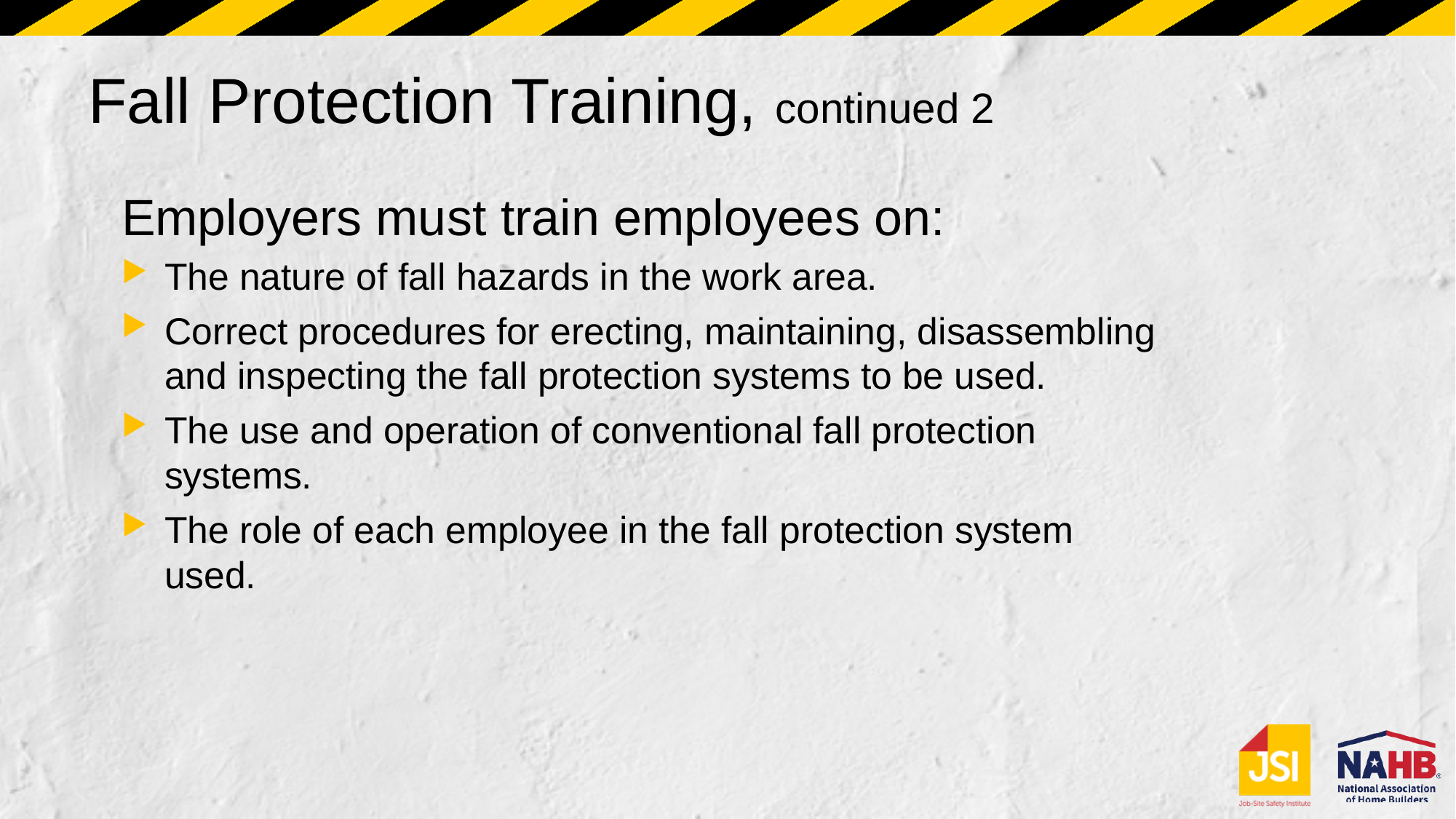

# Fall Protection Training, continued 2
Employers must train employees on:
The nature of fall hazards in the work area.
Correct procedures for erecting, maintaining, disassembling and inspecting the fall protection systems to be used.
The use and operation of conventional fall protection systems.
The role of each employee in the fall protection system used.